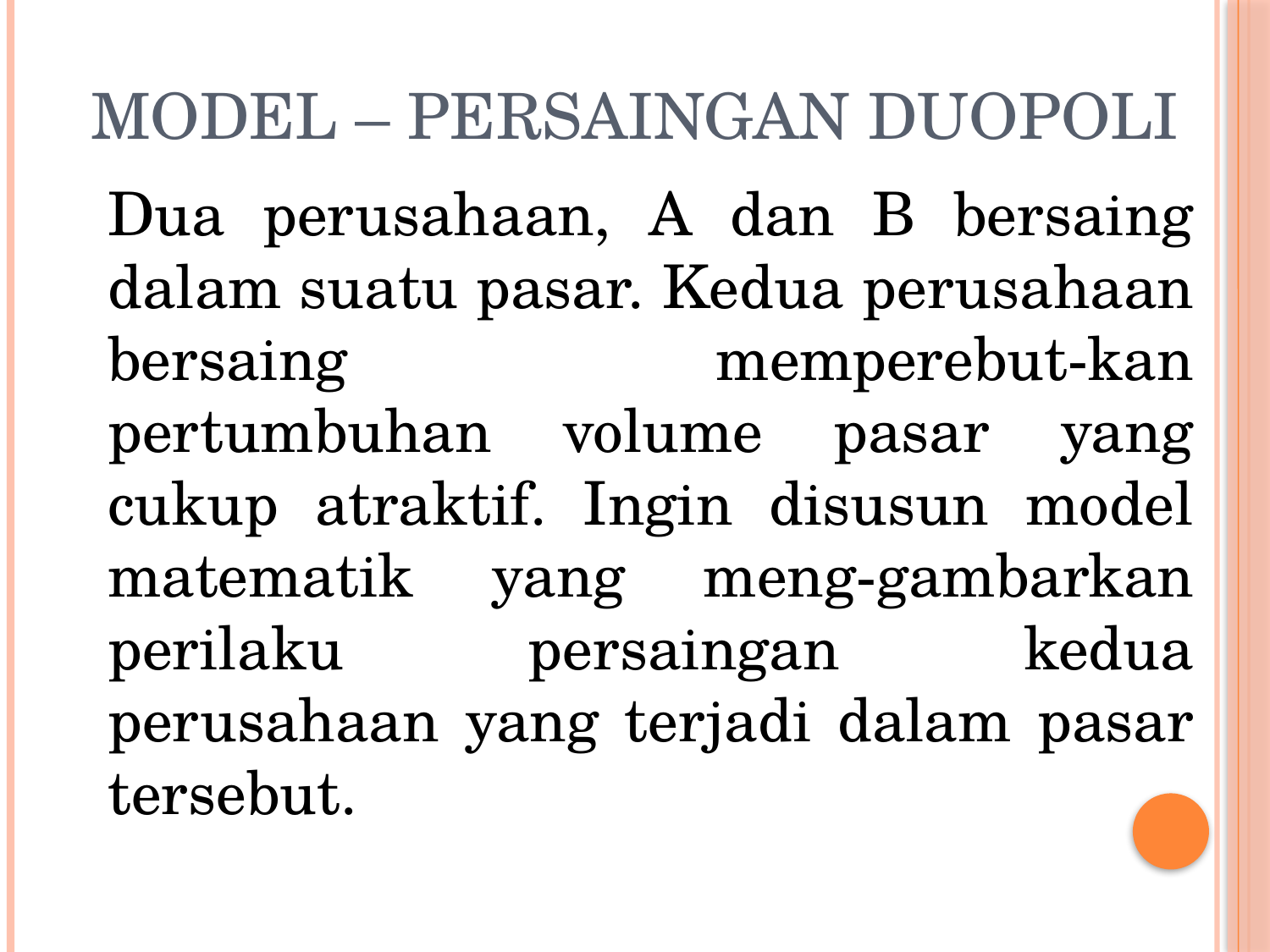

# Model – Persaingan Duopoli
Dua perusahaan, A dan B bersaing dalam suatu pasar. Kedua perusahaan bersaing memperebut-kan pertumbuhan volume pasar yang cukup atraktif. Ingin disusun model matematik yang meng-gambarkan perilaku persaingan kedua perusahaan yang terjadi dalam pasar tersebut.